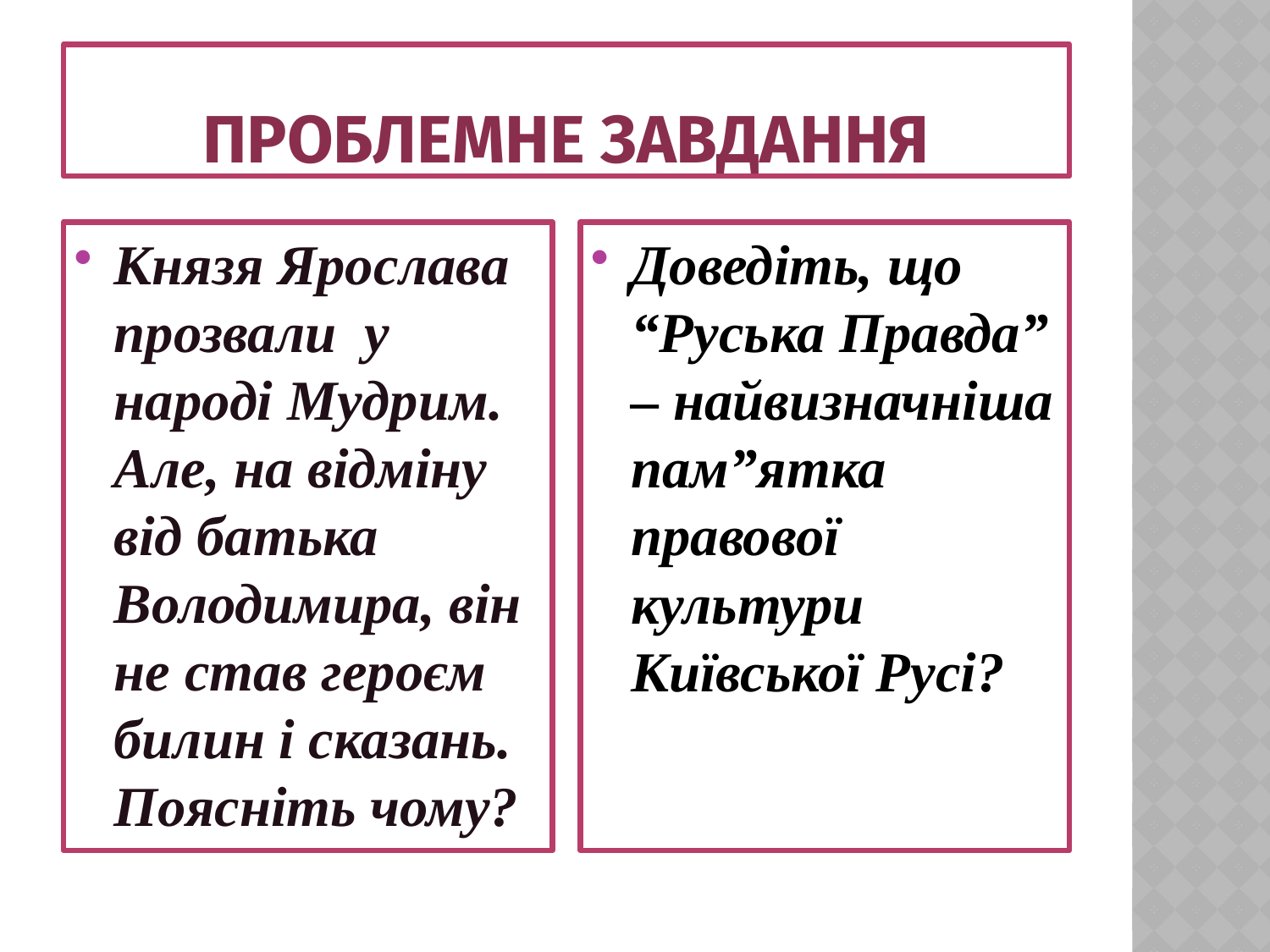

# Проблемне завдання
Князя Ярослава прозвали  у народі Мудрим. Але, на відміну від батька Володимира, він не став героєм билин і сказань. Поясніть чому?

Доведіть, що “Руська Правда” – найвизначніша пам”ятка правової культури Київської Русі?